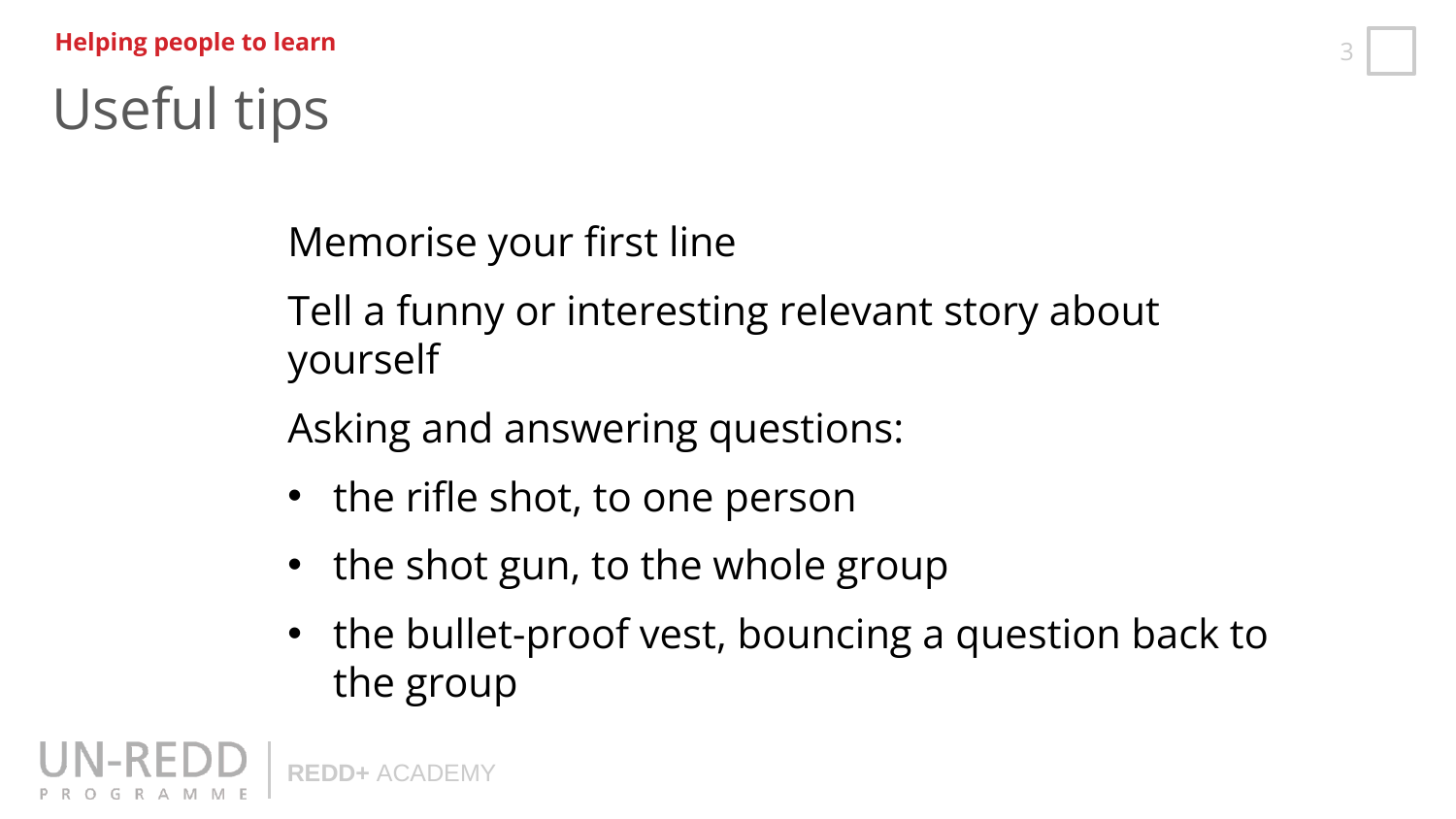

Helping people to learn
Useful tips
Memorise your first line
Tell a funny or interesting relevant story about yourself
Asking and answering questions:
the rifle shot, to one person
the shot gun, to the whole group
the bullet-proof vest, bouncing a question back to the group